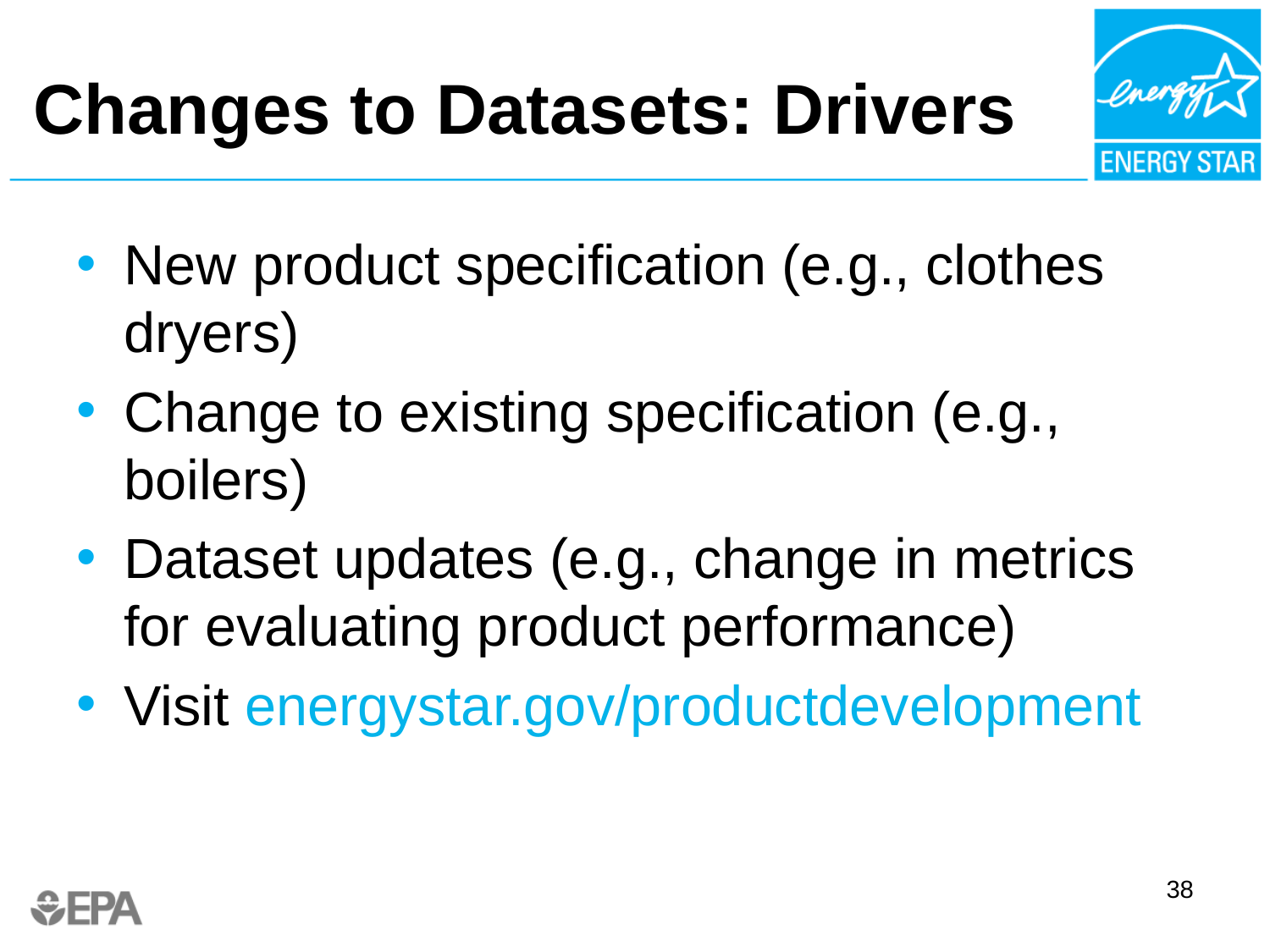

# Changes to Datasets: Drivers
New product specification (e.g., clothes dryers)
Change to existing specification (e.g., boilers)
Dataset updates (e.g., change in metrics for evaluating product performance)
Visit energystar.gov/productdevelopment
38